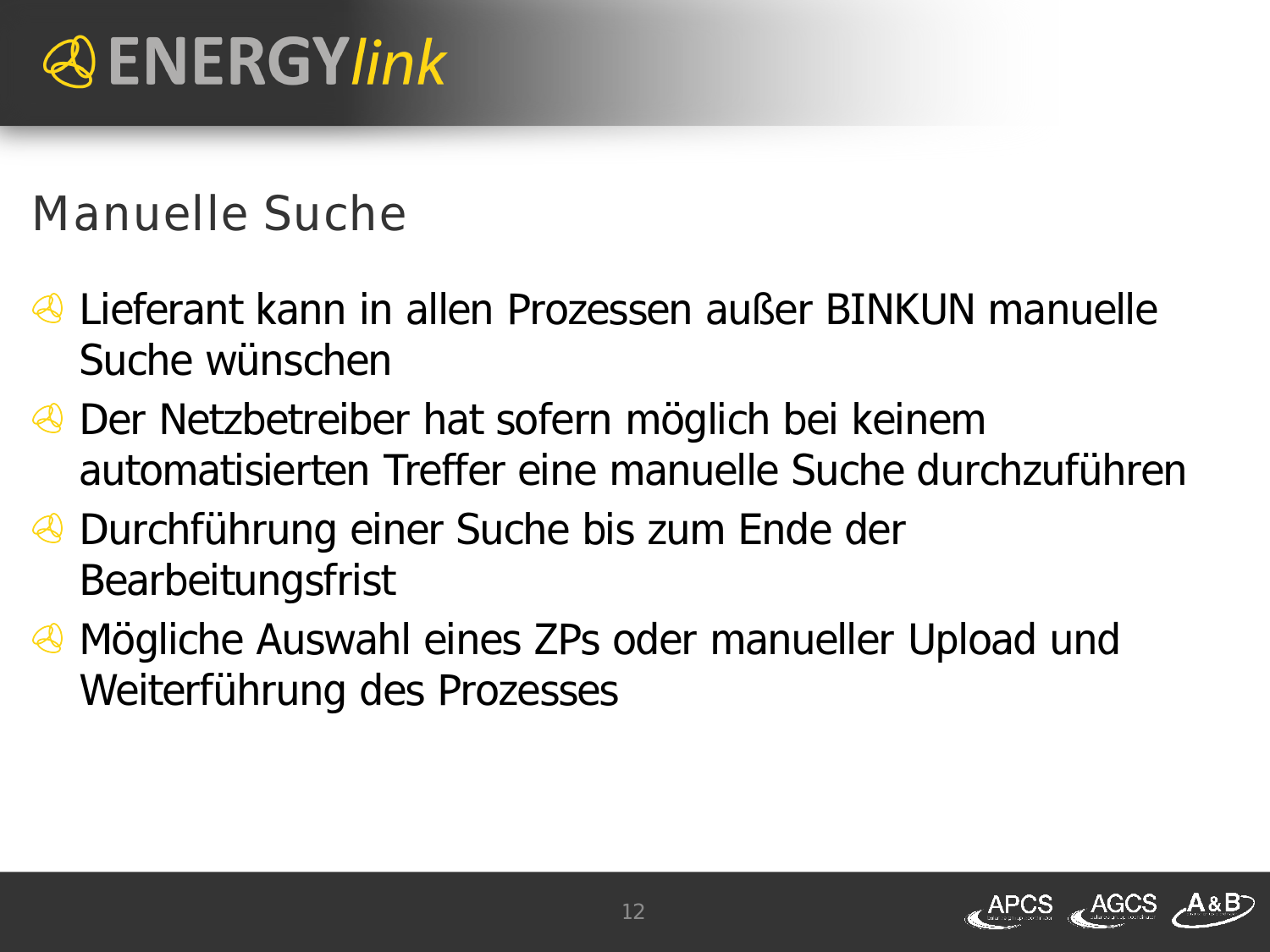

# Manuelle Suche
Lieferant kann in allen Prozessen außer BINKUN manuelle Suche wünschen
Der Netzbetreiber hat sofern möglich bei keinem automatisierten Treffer eine manuelle Suche durchzuführen
Durchführung einer Suche bis zum Ende der Bearbeitungsfrist
Mögliche Auswahl eines ZPs oder manueller Upload und Weiterführung des Prozesses
12